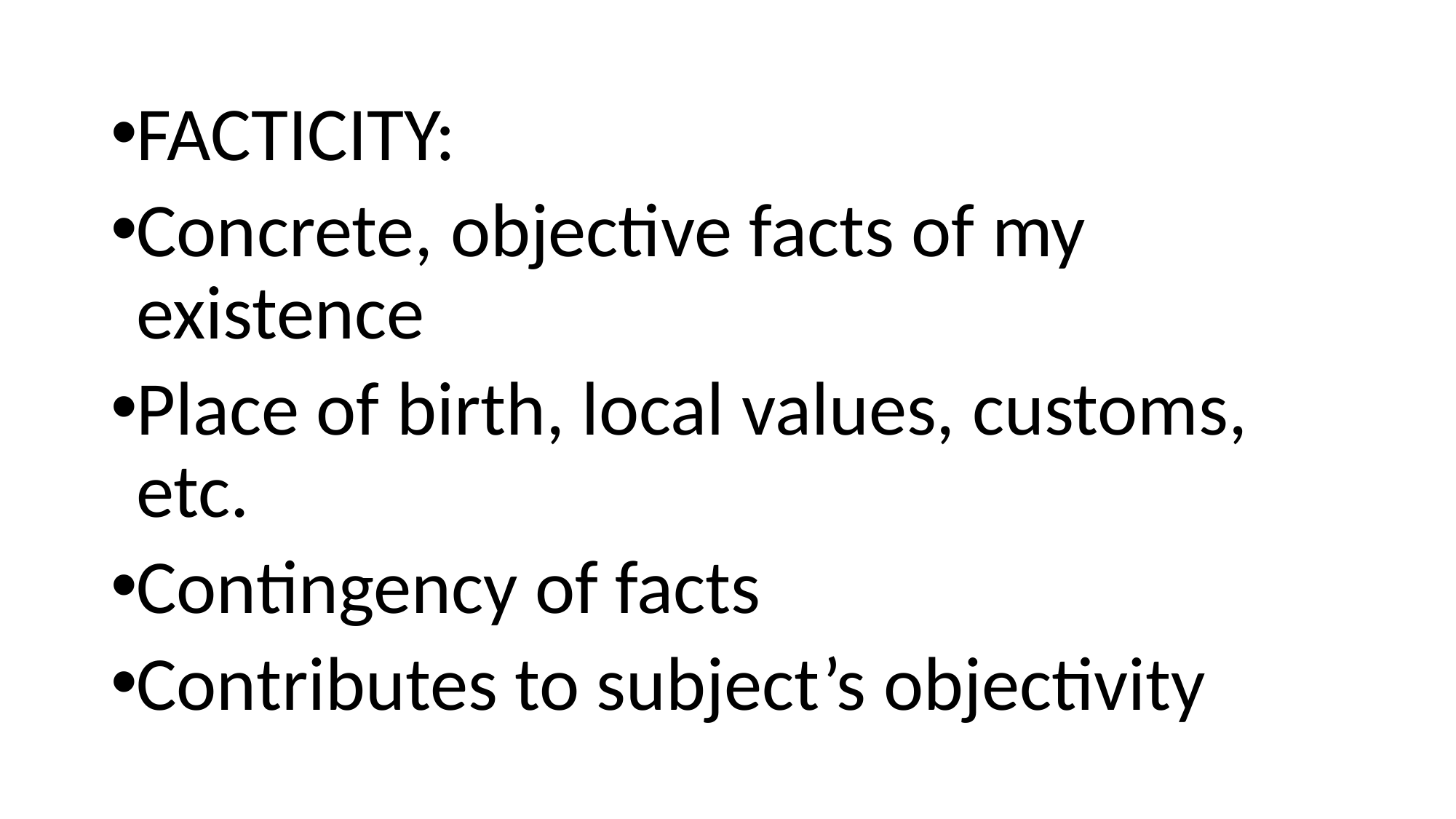

FACTICITY:
Concrete, objective facts of my existence
Place of birth, local values, customs, etc.
Contingency of facts
Contributes to subject’s objectivity